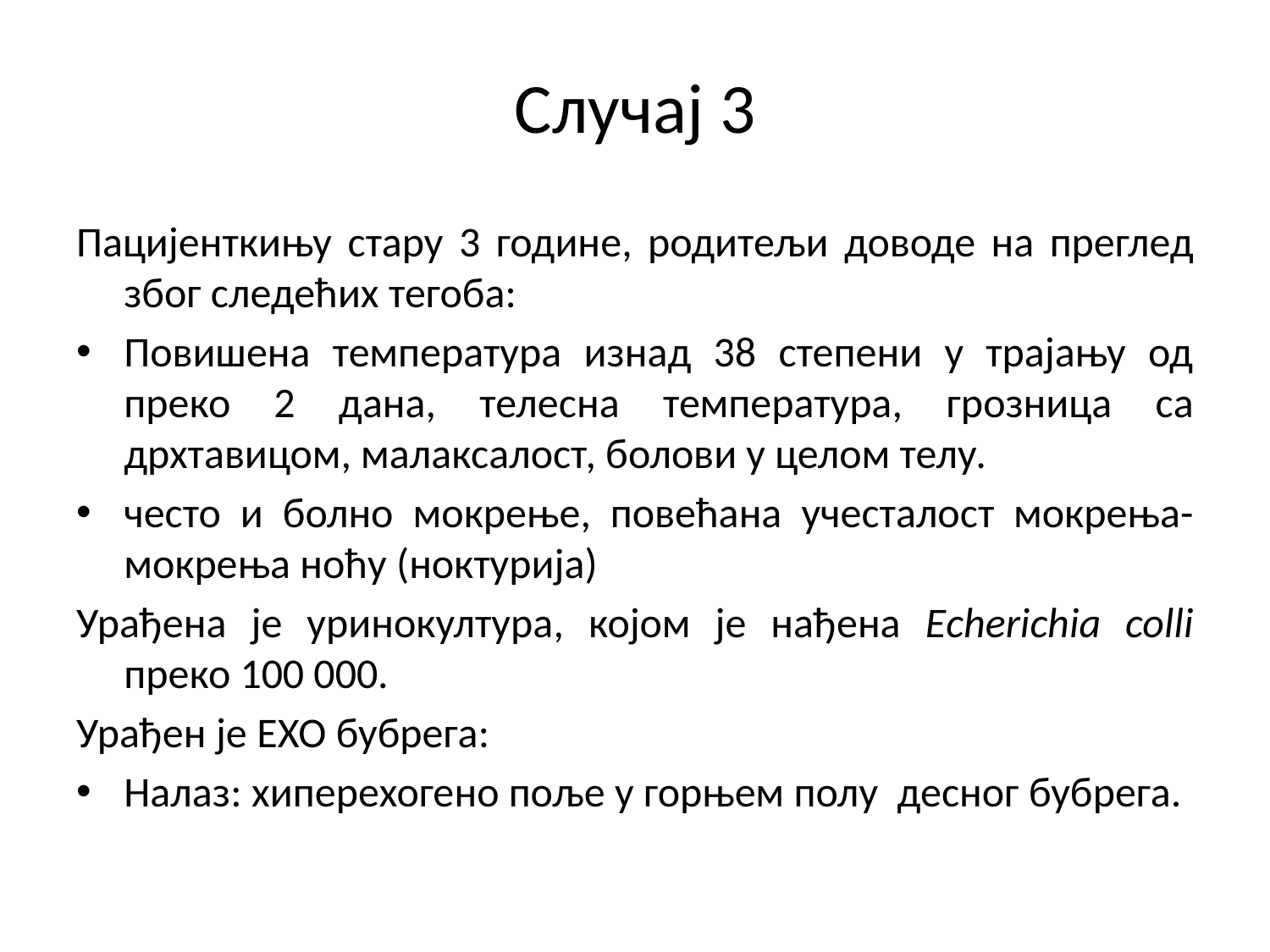

Случај 3

Пацијенткињу стару 3 године, родитељи доводе на преглед због следећих тегоба:
Повишена температура изнад 38 степени у трајању од преко 2 дана, телесна температура, грозница са дрхтавицом, малаксалост, болови у целом телу.
често и болно мокрење, повећана учесталост мокрења- мокрења ноћу (ноктурија)
Урађена је уринокултура, којом је нађена Еcherichia colli преко 100 000.
Урађен је ЕХО бубрега:
Налаз: хиперехогено поље у горњем полу  десног бубрега.